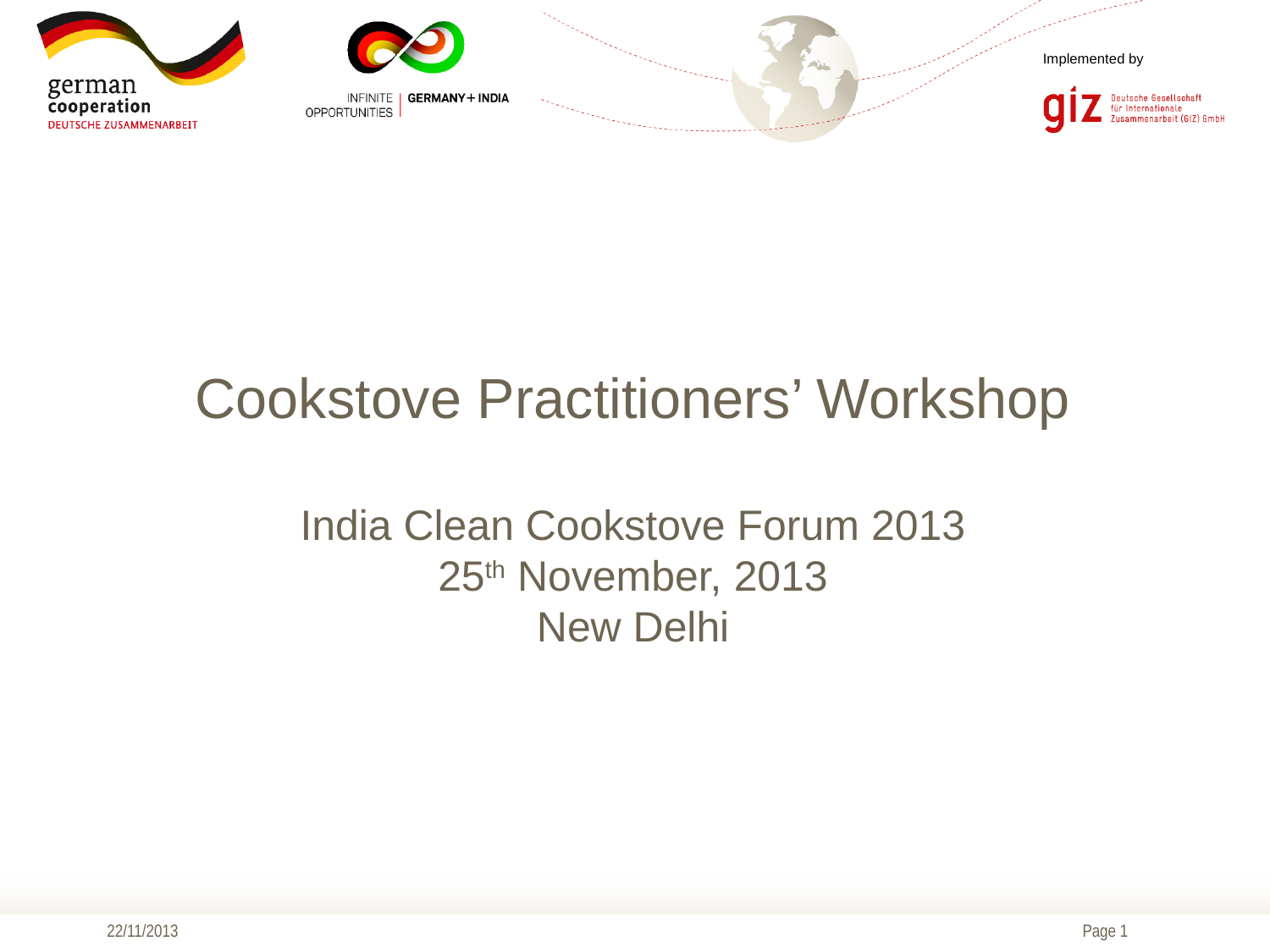

Cookstove Practitioners’ Workshop

India Clean Cookstove Forum 2013
25th November, 2013
New Delhi

22/11/2013